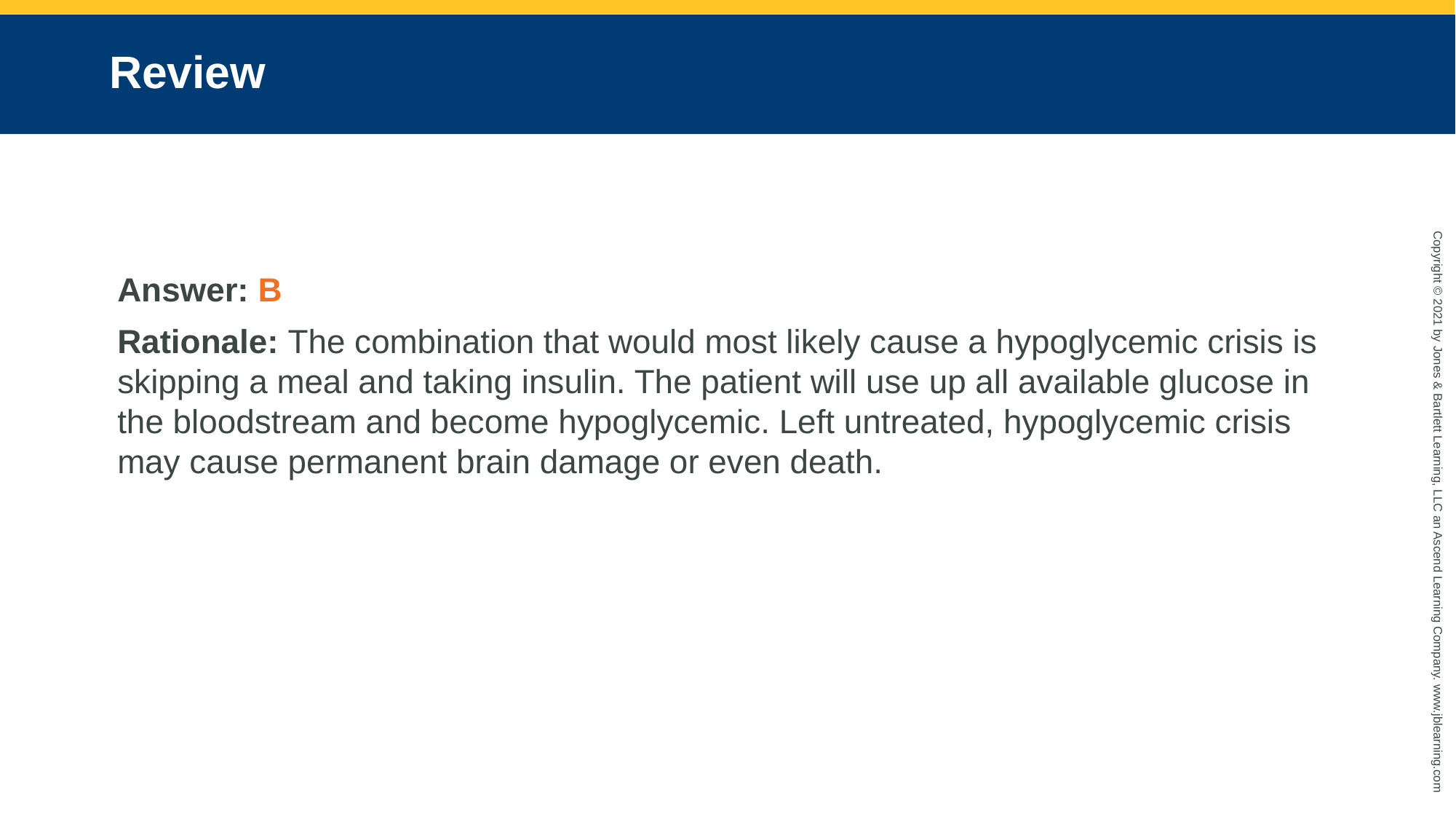

# Review
Answer: B
Rationale: The combination that would most likely cause a hypoglycemic crisis is skipping a meal and taking insulin. The patient will use up all available glucose in the bloodstream and become hypoglycemic. Left untreated, hypoglycemic crisis may cause permanent brain damage or even death.